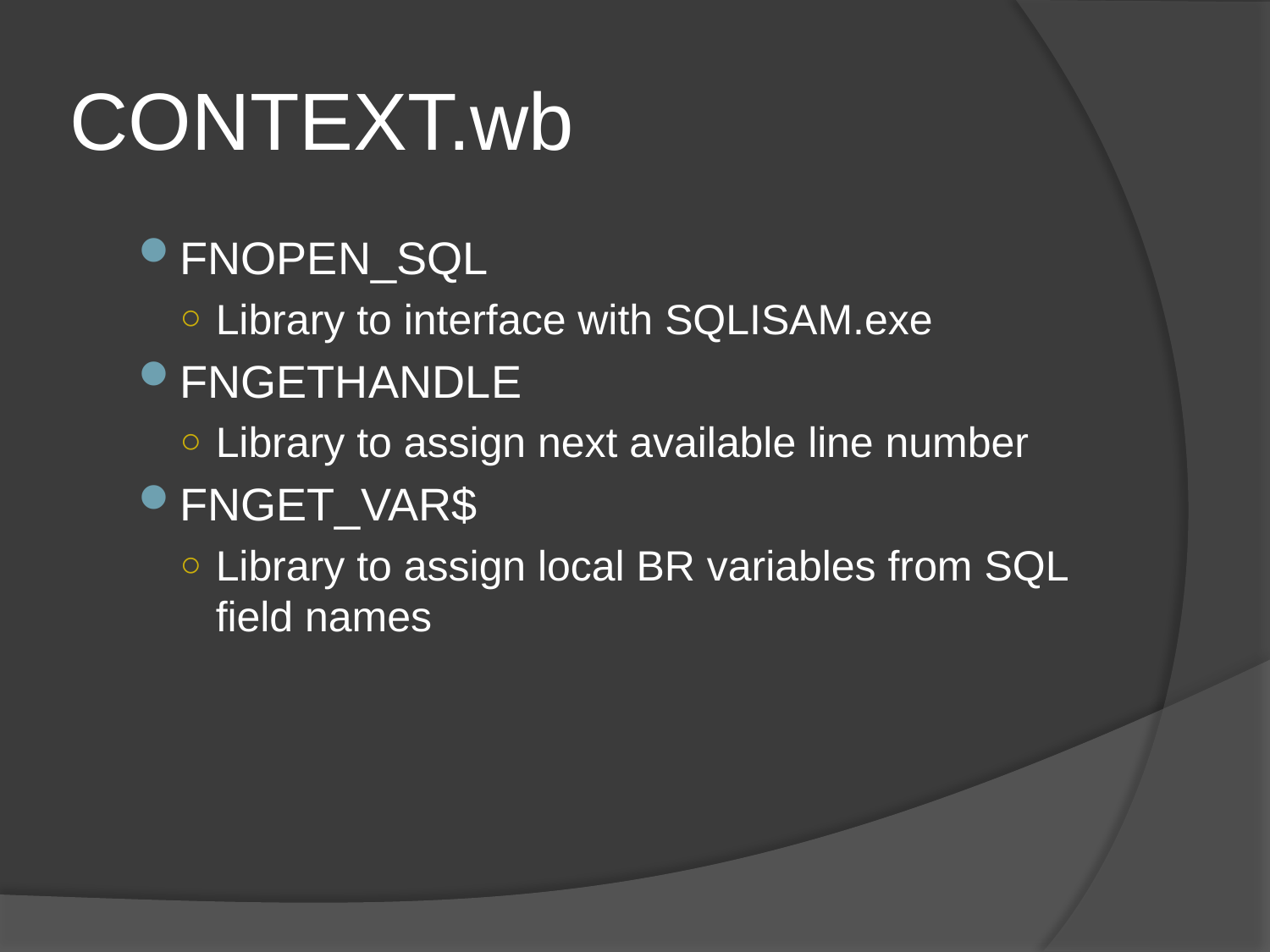

# CONTEXT.wb
FNOPEN_SQL
Library to interface with SQLISAM.exe
FNGETHANDLE
Library to assign next available line number
FNGET_VAR$
Library to assign local BR variables from SQL field names